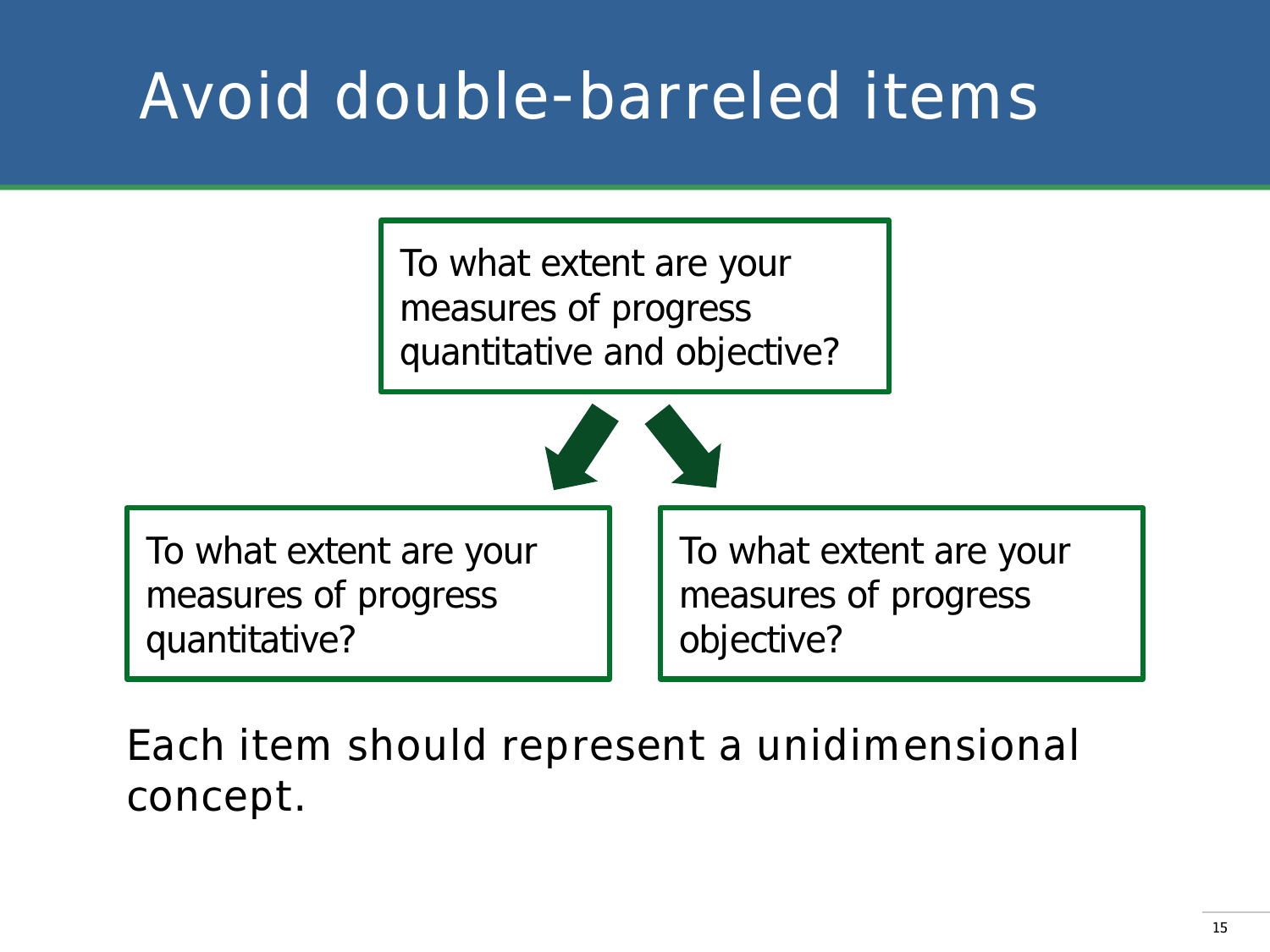

# Avoid double-barreled items
To what extent are your measures of progress quantitative and objective?

To what extent are your measures of progress quantitative?
To what extent are your measures of progress objective?
Each item should represent a unidimensional concept.
15